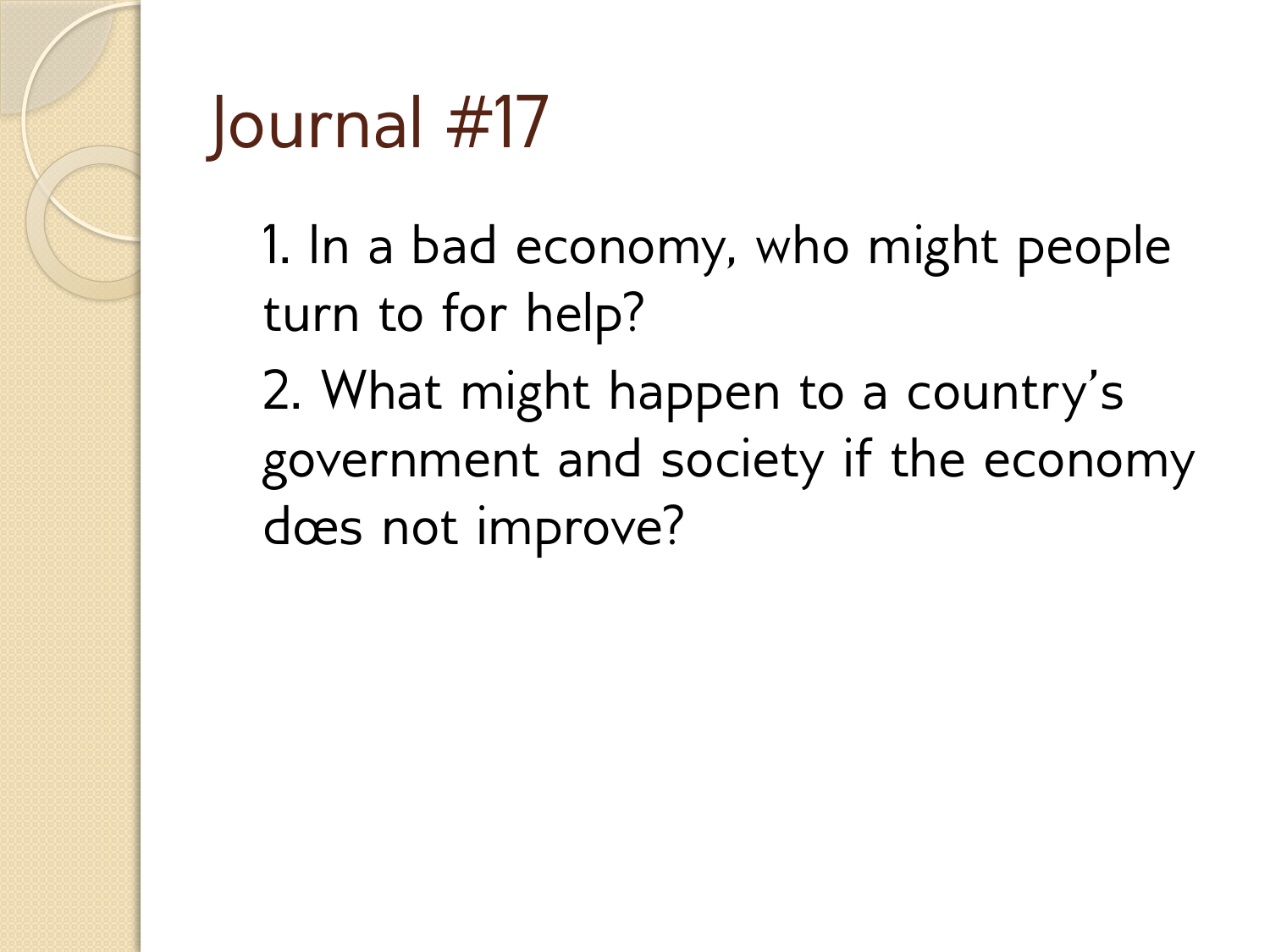

# Journal #17
	1. In a bad economy, who might people turn to for help?
	2. What might happen to a country’s government and society if the economy does not improve?